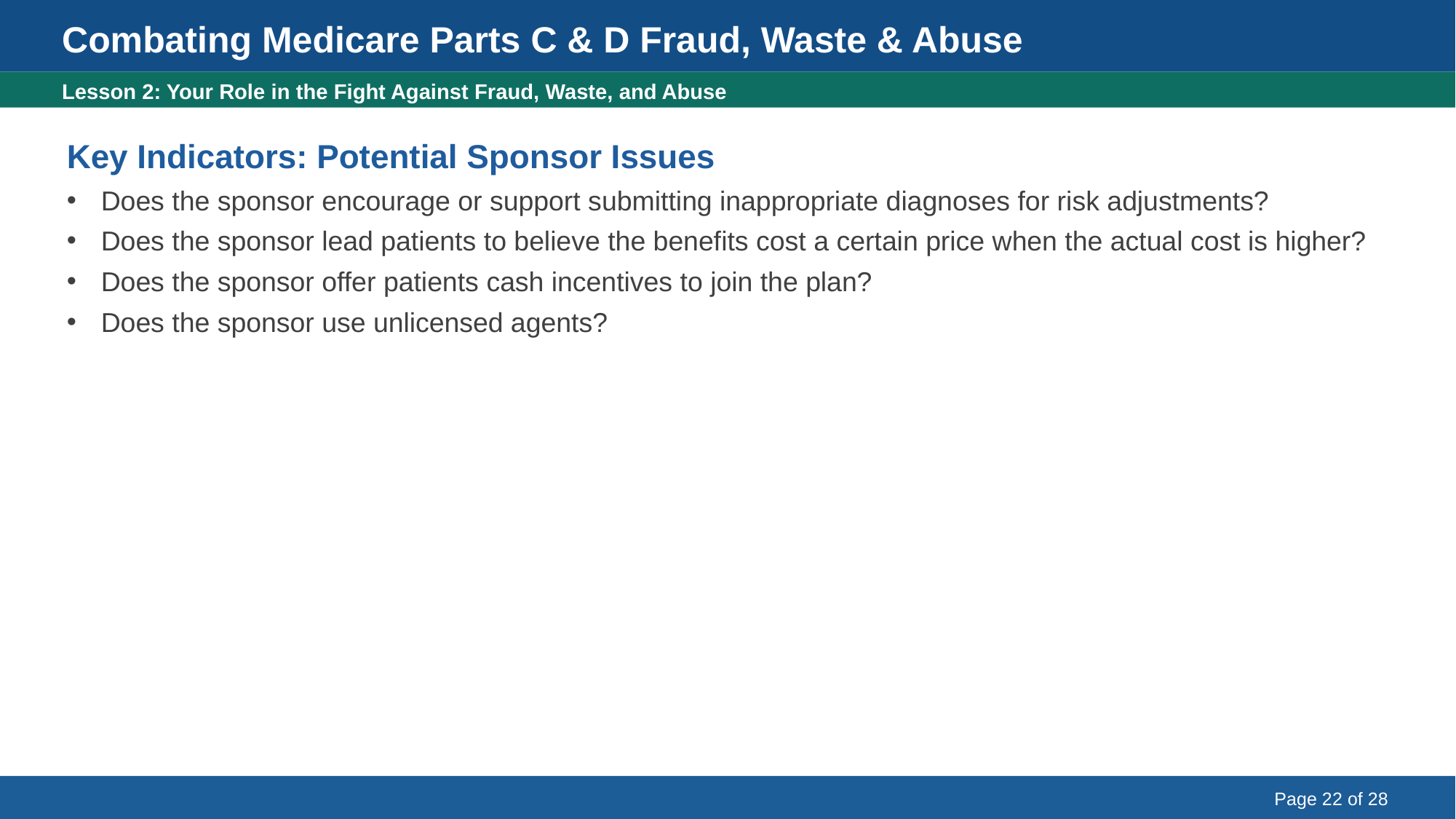

Combating Medicare Parts C & D Fraud, Waste & Abuse
Key Indicators: Potential Sponsor Issues

Lesson 2: Your Role in the Fight Against Fraud, Waste, and Abuse
Key Indicators: Potential Sponsor Issues
Does the sponsor encourage or support submitting inappropriate diagnoses for risk adjustments?
Does the sponsor lead patients to believe the benefits cost a certain price when the actual cost is higher?
Does the sponsor offer patients cash incentives to join the plan?
Does the sponsor use unlicensed agents?

Page 22 of 28